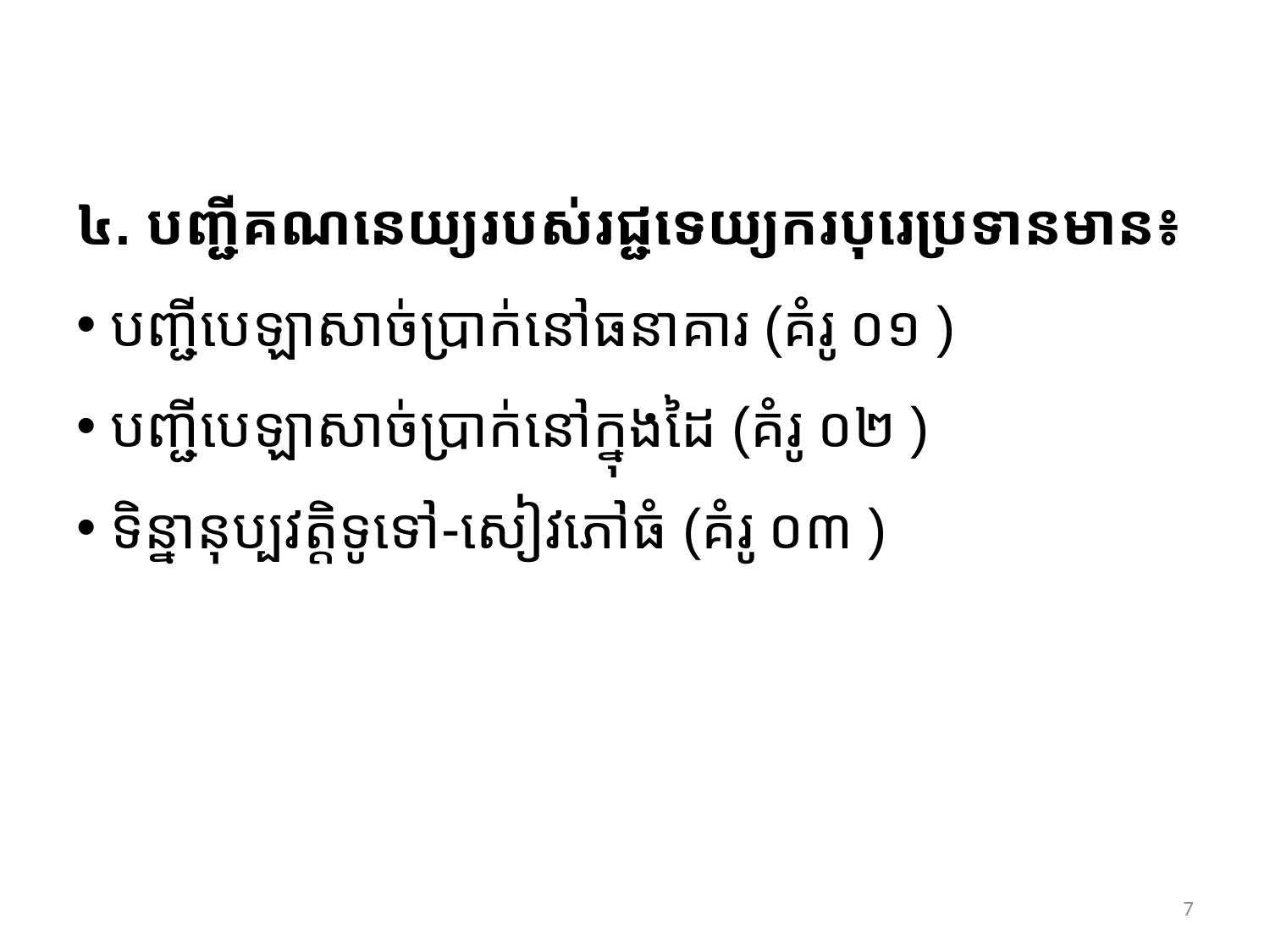

#
៤. បញ្ជីគណនេយ្យរបស់រជ្ជទេយ្យករបុរេប្រទានមាន៖
 បញ្ជីបេឡាសាច់ប្រាក់នៅធនាគារ (គំរូ ០១ )
 បញ្ជីបេឡាសាច់ប្រាក់នៅក្នុងដៃ (គំរូ ០២ )
 ទិន្នានុប្បវត្តិទូទៅ-សៀវភៅធំ (គំរូ ០៣ )

7